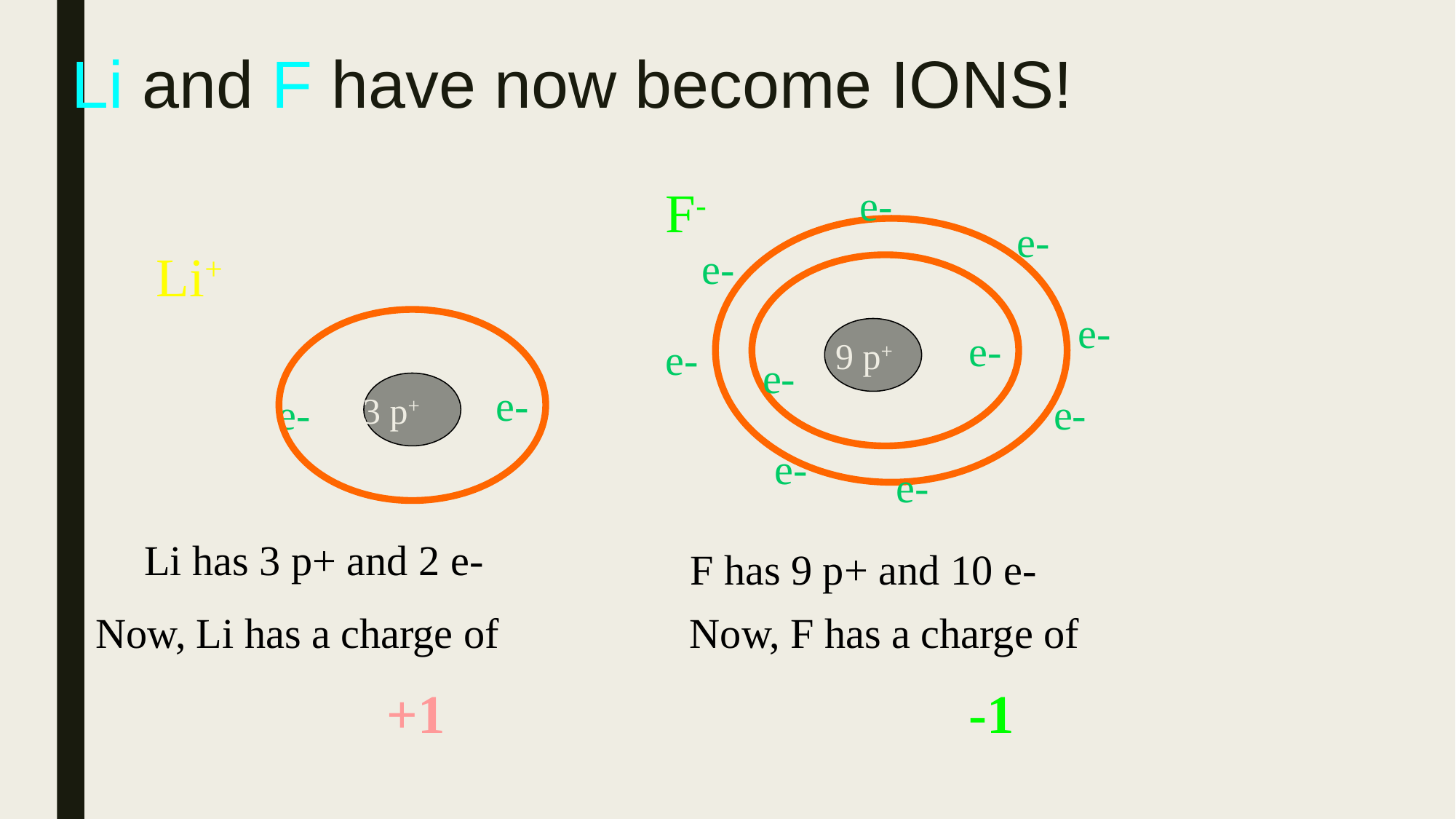

# Li and F have now become IONS!
F-
e-
e-

e-

e-
e-
9 p+
e-
e-
e-

e-
e-
Li+

e-
e-

3 p+
Li has 3 p+ and 2 e-
F has 9 p+ and 10 e-
Now, Li has a charge of
Now, F has a charge of
+1
-1